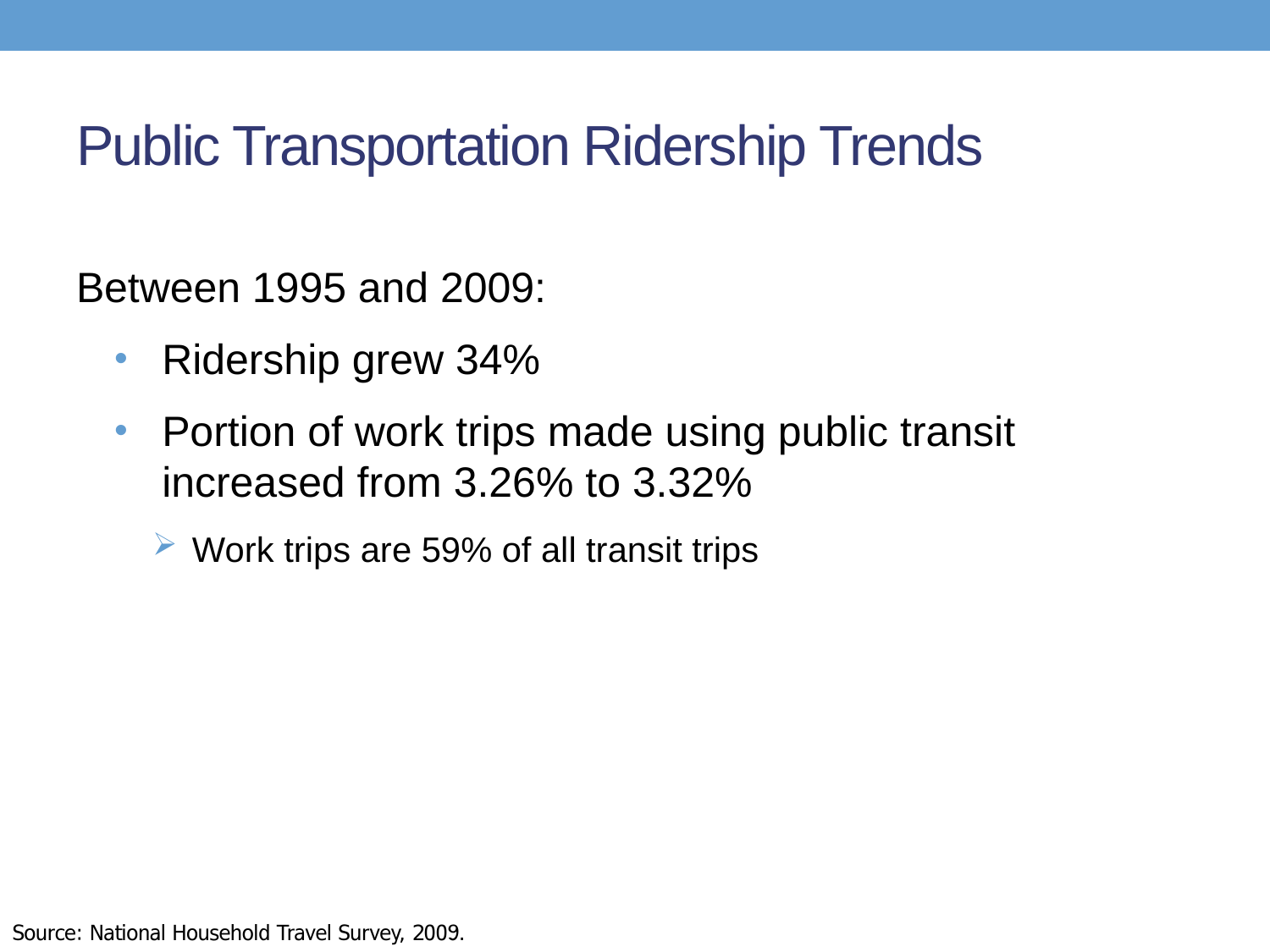

# Public Transportation Ridership Trends
Between 1995 and 2009:
Ridership grew 34%
Portion of work trips made using public transit increased from 3.26% to 3.32%
Work trips are 59% of all transit trips

Source: National Household Travel Survey, 2009.